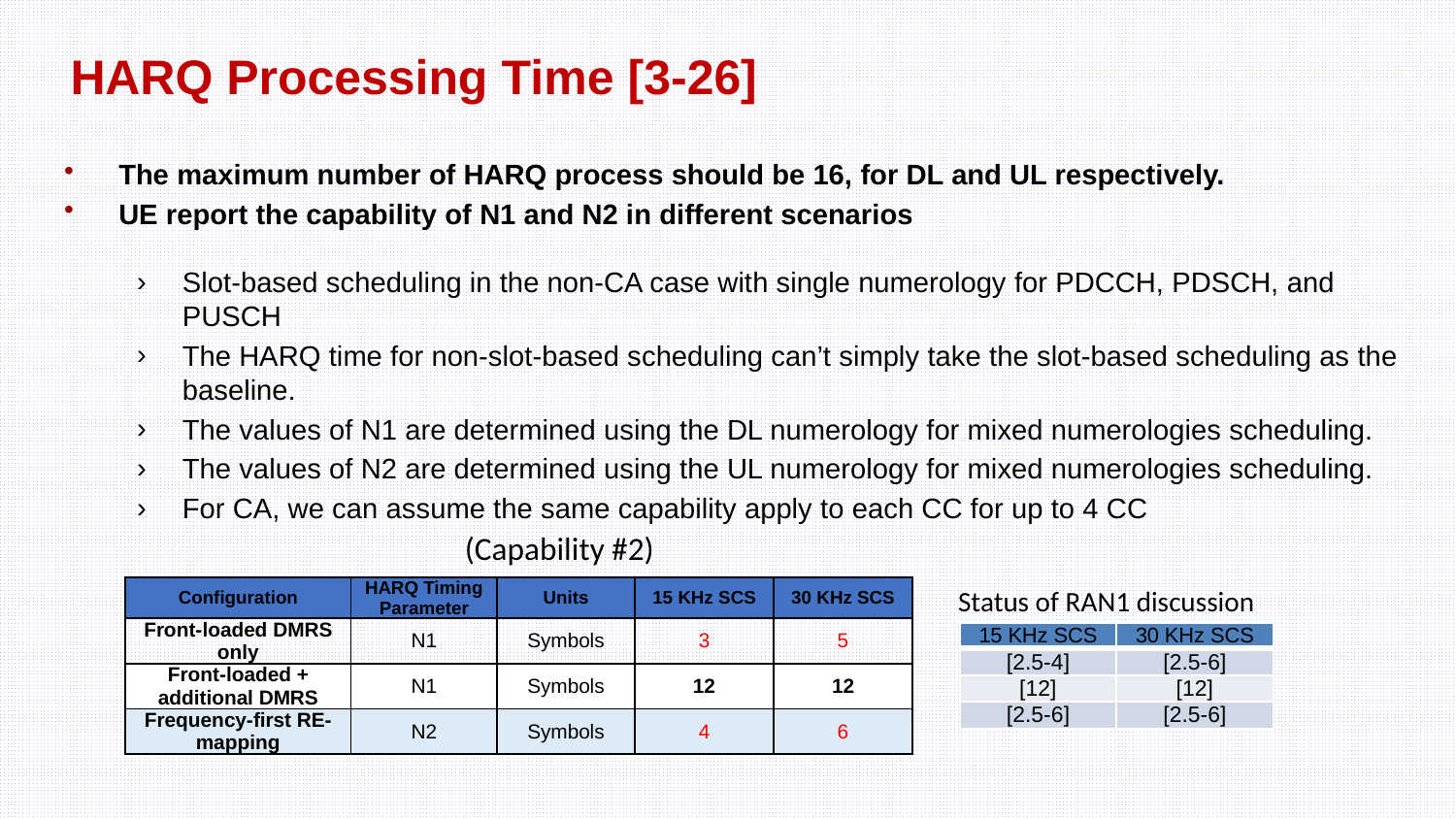

# HARQ Processing Time [3-26]
The maximum number of HARQ process should be 16, for DL and UL respectively.
UE report the capability of N1 and N2 in different scenarios

Slot-based scheduling in the non-CA case with single numerology for PDCCH, PDSCH, and PUSCH
The HARQ time for non-slot-based scheduling can’t simply take the slot-based scheduling as the baseline.
The values of N1 are determined using the DL numerology for mixed numerologies scheduling.
The values of N2 are determined using the UL numerology for mixed numerologies scheduling.
For CA, we can assume the same capability apply to each CC for up to 4 CC

(Capability #2)
| Configuration | HARQ Timing Parameter | Units | 15 KHz SCS | 30 KHz SCS |
| --- | --- | --- | --- | --- |
| Front-loaded DMRS only | N1 | Symbols | 3 | 5 |
| Front-loaded + additional DMRS | N1 | Symbols | 12 | 12 |
| Frequency-first RE-mapping | N2 | Symbols | 4 | 6 |
Status of RAN1 discussion
| 15 KHz SCS | 30 KHz SCS |
| --- | --- |
| [2.5-4] | [2.5-6] |
| [12] | [12] |
| [2.5-6] | [2.5-6] |